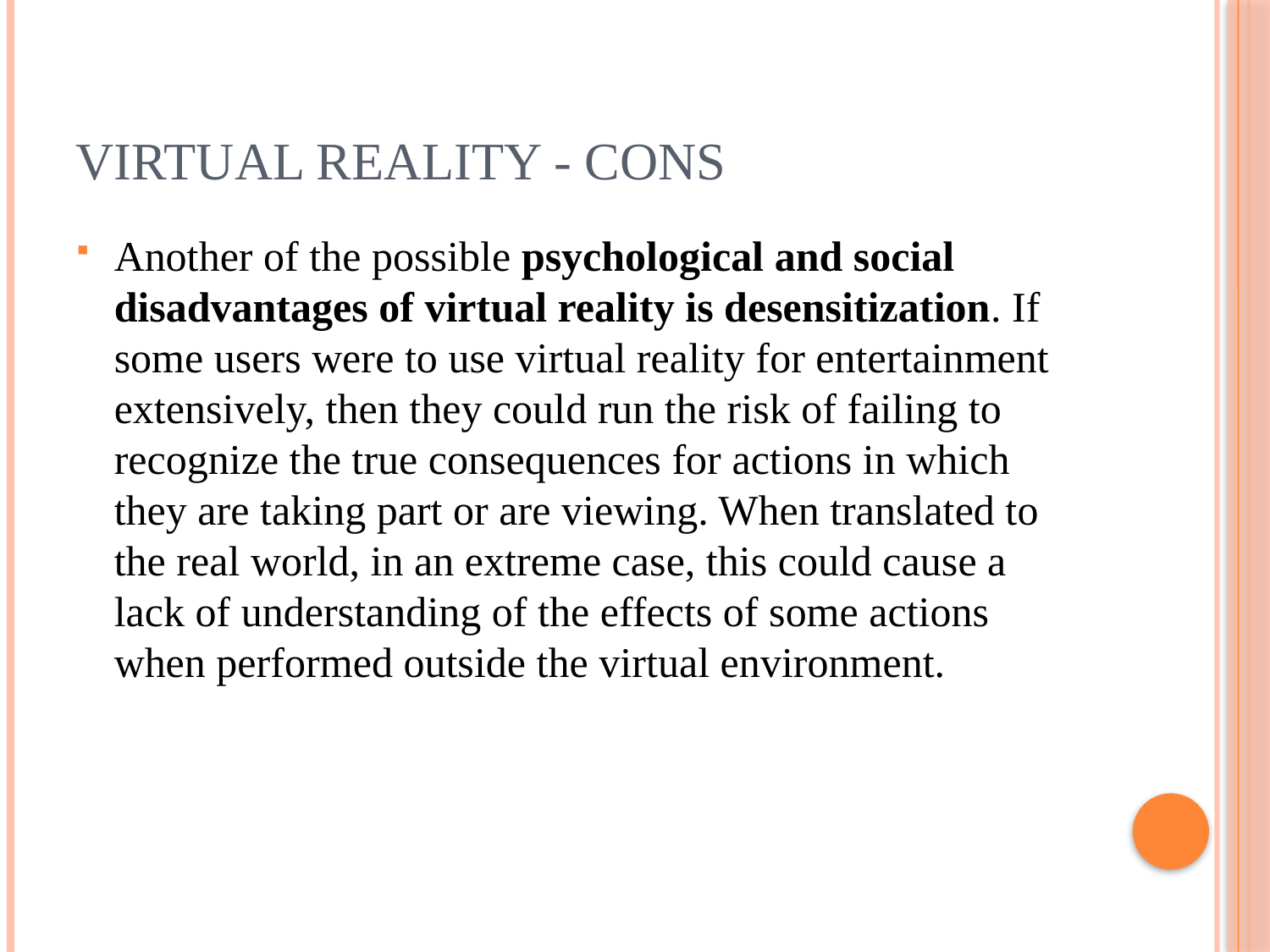

# Virtual Reality - Cons
Another of the possible psychological and social disadvantages of virtual reality is desensitization. If some users were to use virtual reality for entertainment extensively, then they could run the risk of failing to recognize the true consequences for actions in which they are taking part or are viewing. When translated to the real world, in an extreme case, this could cause a lack of understanding of the effects of some actions when performed outside the virtual environment.